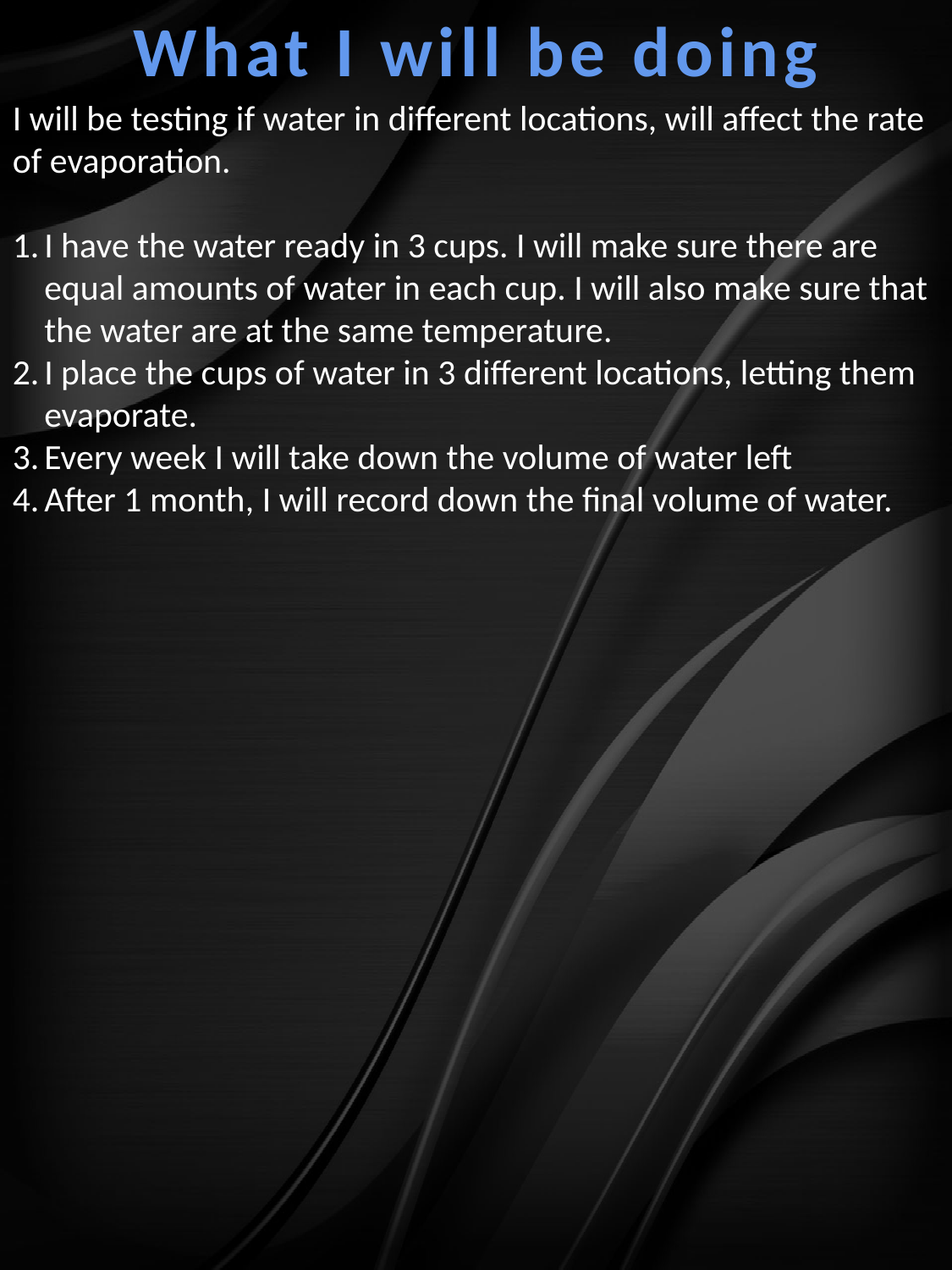

What I will be doing
I will be testing if water in different locations, will affect the rate of evaporation.

I have the water ready in 3 cups. I will make sure there are equal amounts of water in each cup. I will also make sure that the water are at the same temperature.
I place the cups of water in 3 different locations, letting them evaporate.
Every week I will take down the volume of water left
After 1 month, I will record down the final volume of water.